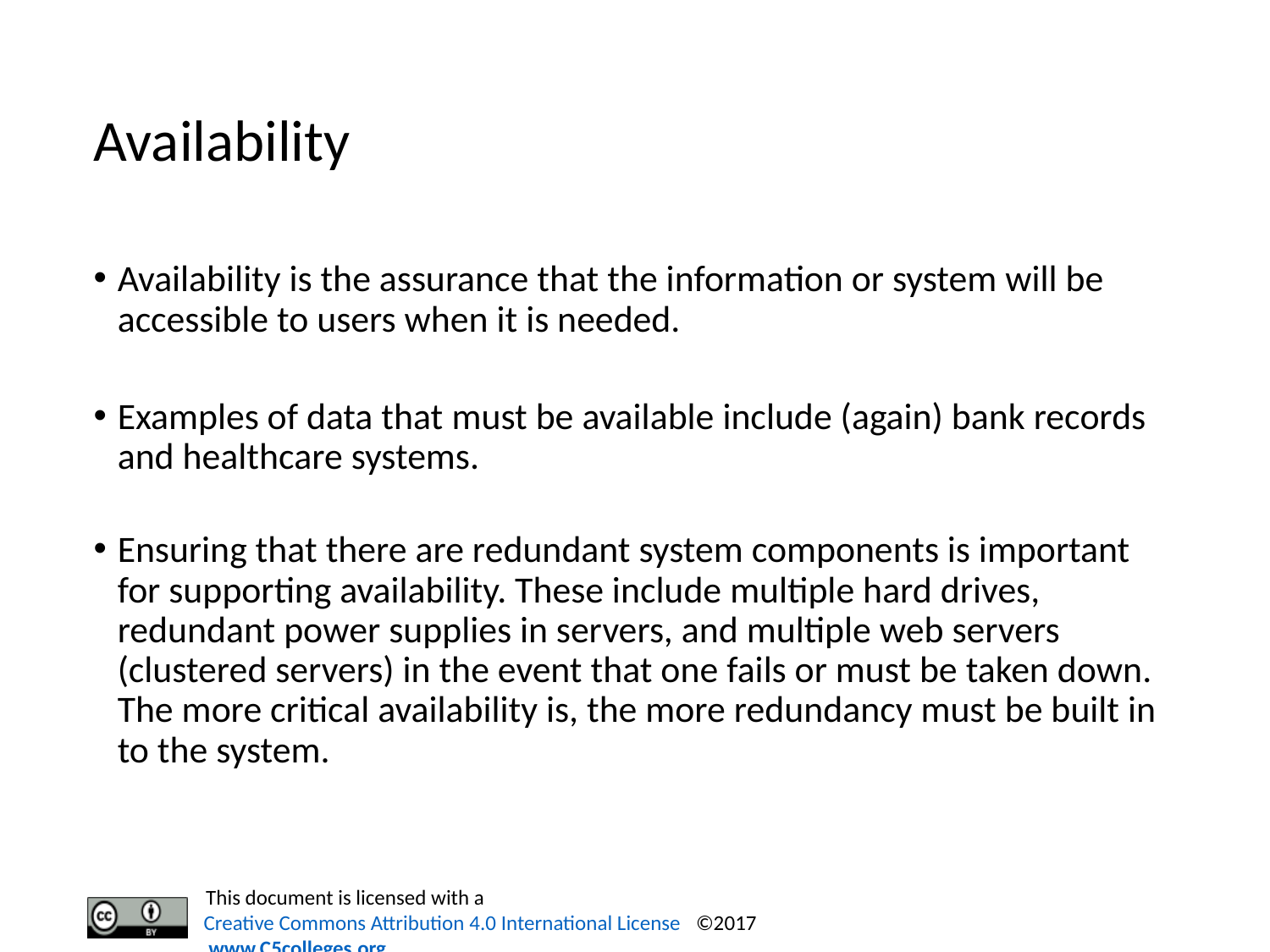

# Availability
Availability is the assurance that the information or system will be accessible to users when it is needed.
Examples of data that must be available include (again) bank records and healthcare systems.
Ensuring that there are redundant system components is important for supporting availability. These include multiple hard drives, redundant power supplies in servers, and multiple web servers (clustered servers) in the event that one fails or must be taken down. The more critical availability is, the more redundancy must be built in to the system.